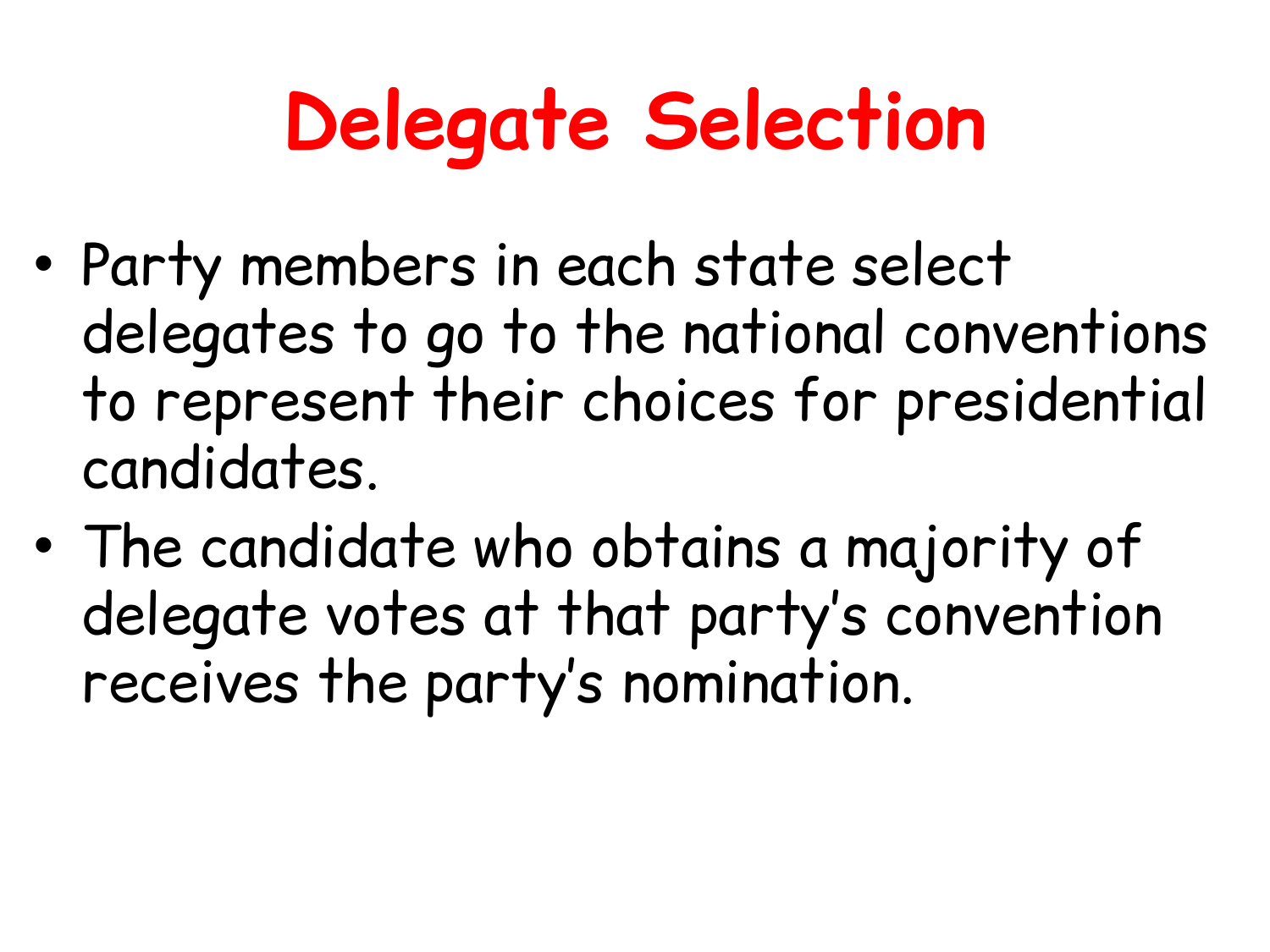

# Delegate Selection
Party members in each state select delegates to go to the national conventions to represent their choices for presidential candidates.
The candidate who obtains a majority of delegate votes at that party’s convention receives the party’s nomination.